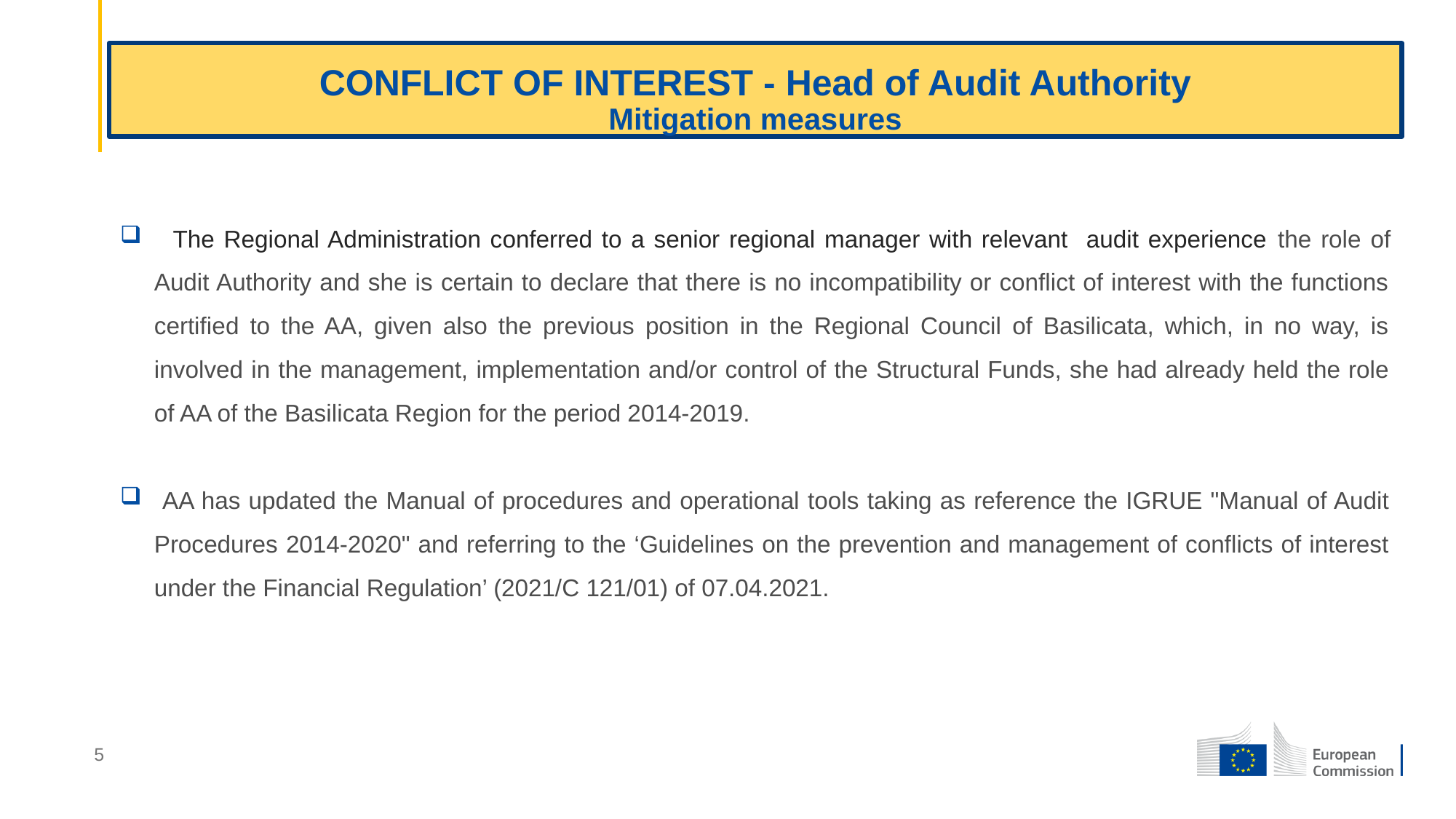

# CONFLICT OF INTEREST - Head of Audit Authority Mitigation measures
  The Regional Administration conferred to a senior regional manager with relevant  audit experience the role of Audit Authority and she is certain to declare that there is no incompatibility or conflict of interest with the functions certified to the AA, given also the previous position in the Regional Council of Basilicata, which, in no way, is involved in the management, implementation and/or control of the Structural Funds, she had already held the role of AA of the Basilicata Region for the period 2014-2019.

 AA has updated the Manual of procedures and operational tools taking as reference the IGRUE "Manual of Audit Procedures 2014-2020" and referring to the ‘Guidelines on the prevention and management of conflicts of interest under the Financial Regulation’ (2021/C 121/01) of 07.04.2021.

5